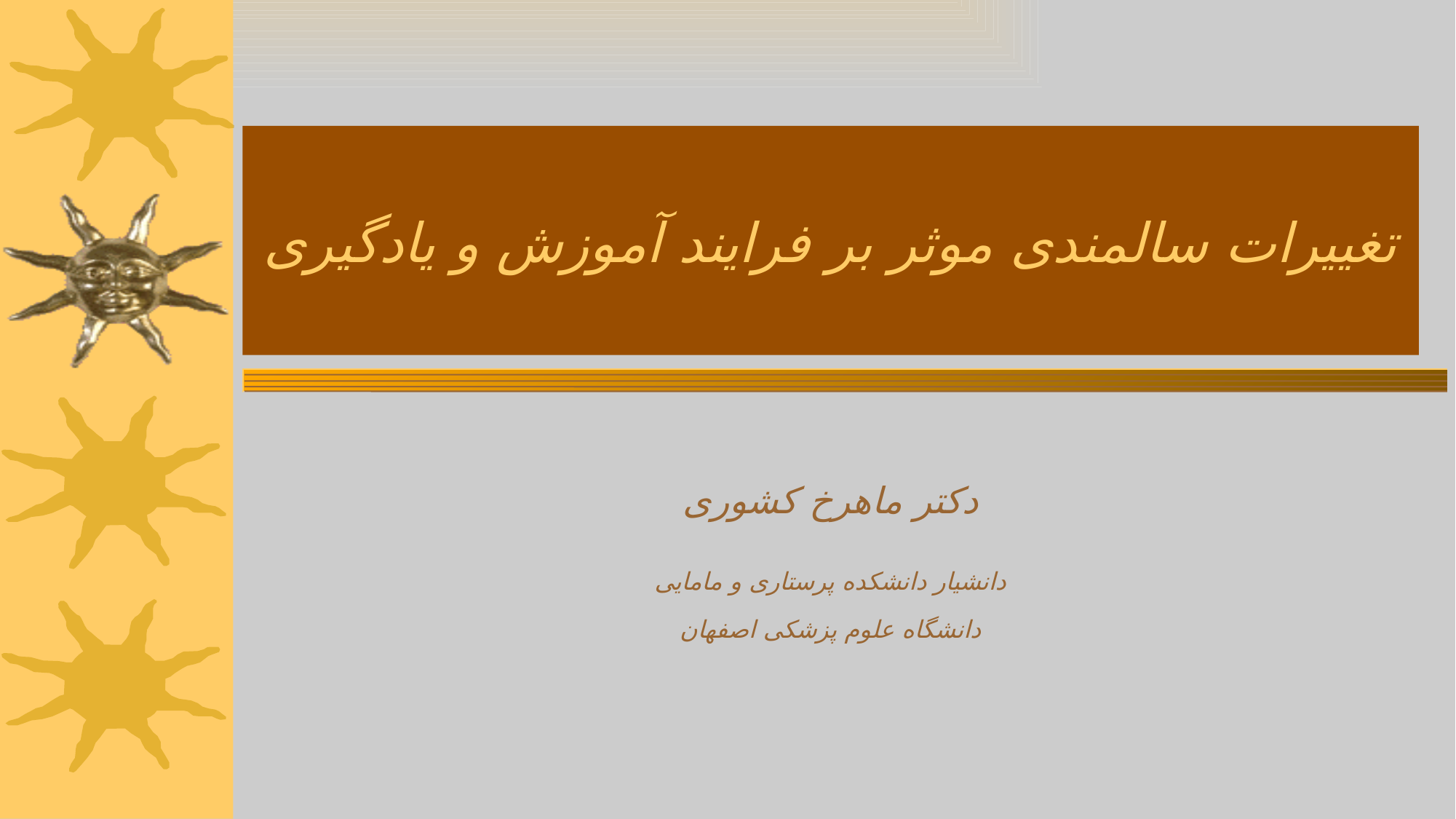

# تغییرات سالمندی موثر بر فرایند آموزش و یادگیری
دکتر ماهرخ کشوری

دانشیار دانشکده پرستاری و مامایی
دانشگاه علوم پزشکی اصفهان